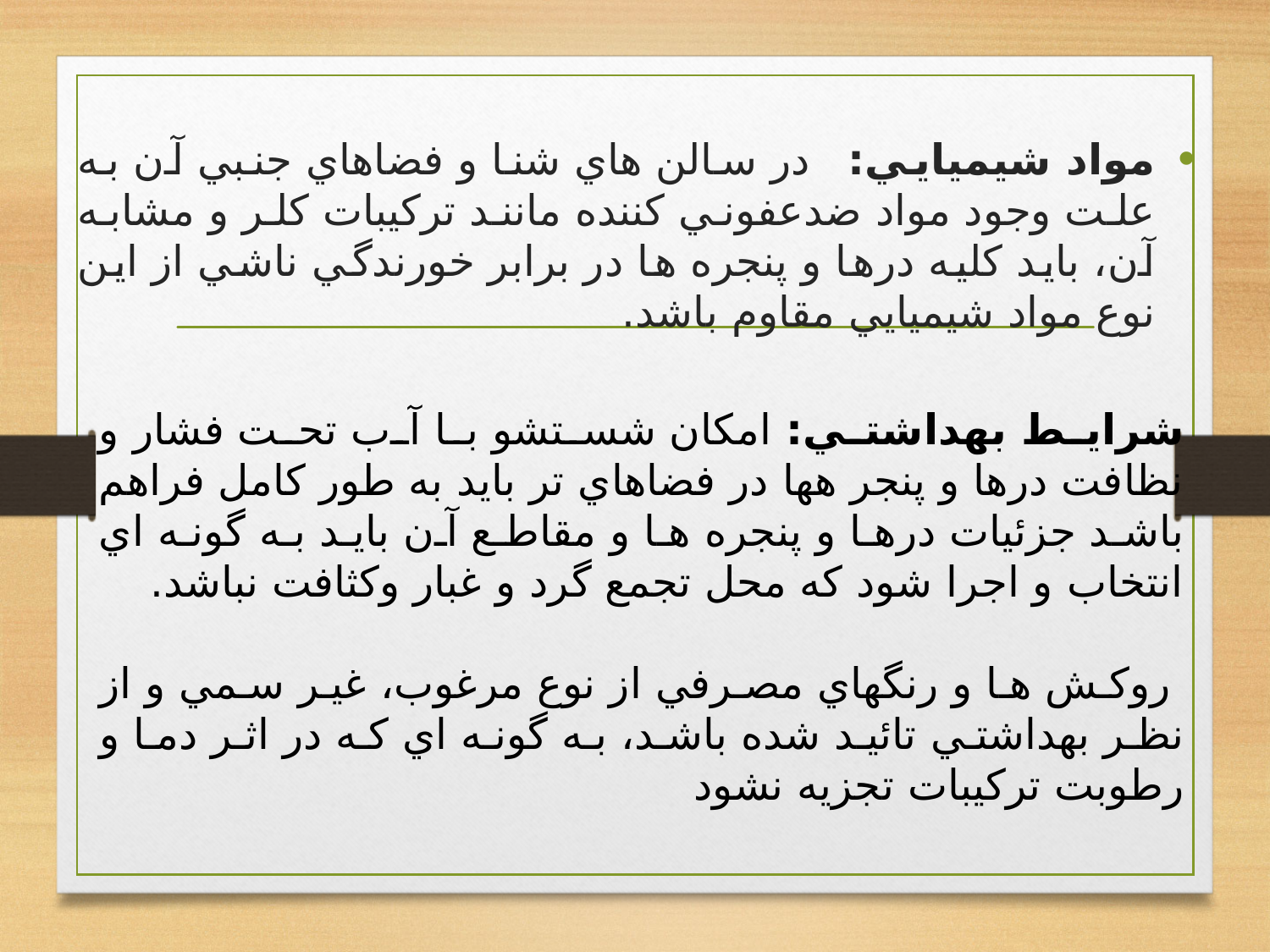

مواد شيميايي:  در سالن هاي شنا و فضاهاي جنبي آن به علت وجود مواد ضدعفوني كننده مانند تركيبات كلر و مشابه آن، بايد كليه درها و پنجره ها در برابر خورندگي ناشي از اين نوع مواد شيميايي مقاوم باشد.
شرايط بهداشتي: امكان شستشو با آب تحت فشار و نظافت درها و پنجر هها در فضاهاي تر بايد به طور كامل فراهم باشد جزئيات درها و پنجره ها و مقاطع آن بايد به گونه اي انتخاب و اجرا شود كه محل تجمع گرد و غبار وكثافت نباشد.

 روكش ها و رنگهاي مصرفي از نوع مرغوب، غير سمي و از نظر بهداشتي تائيد شده باشد، به گونه اي كه در اثر دما و رطوبت تركيبات تجزيه نشود